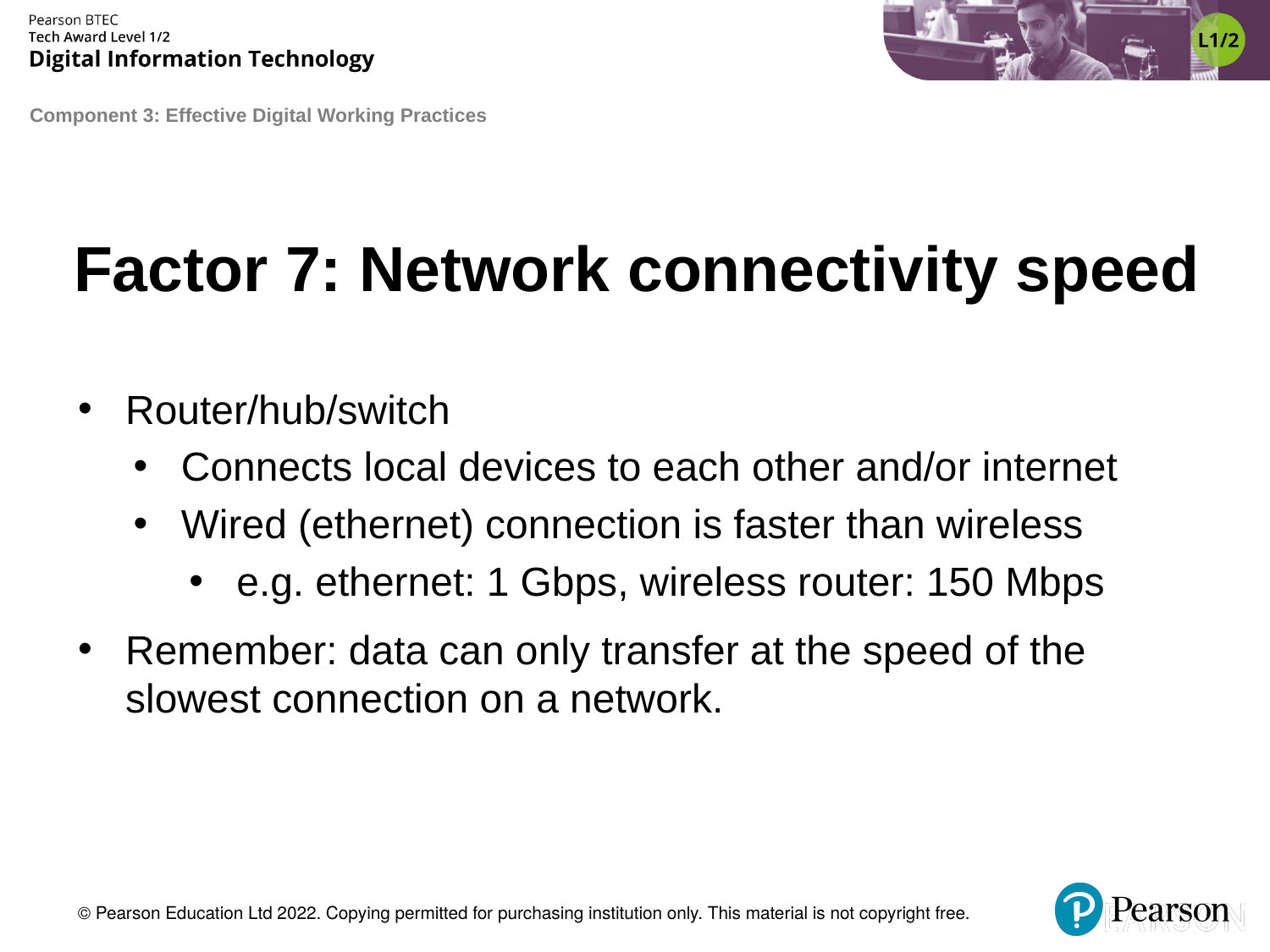

# Factor 7: Network connectivity speed
Router/hub/switch
Connects local devices to each other and/or internet
Wired (ethernet) connection is faster than wireless
e.g. ethernet: 1 Gbps, wireless router: 150 Mbps
Remember: data can only transfer at the speed of the slowest connection on a network.
© Pearson Education Ltd 2022. Copying permitted for purchasing institution only. This material is not copyright free.